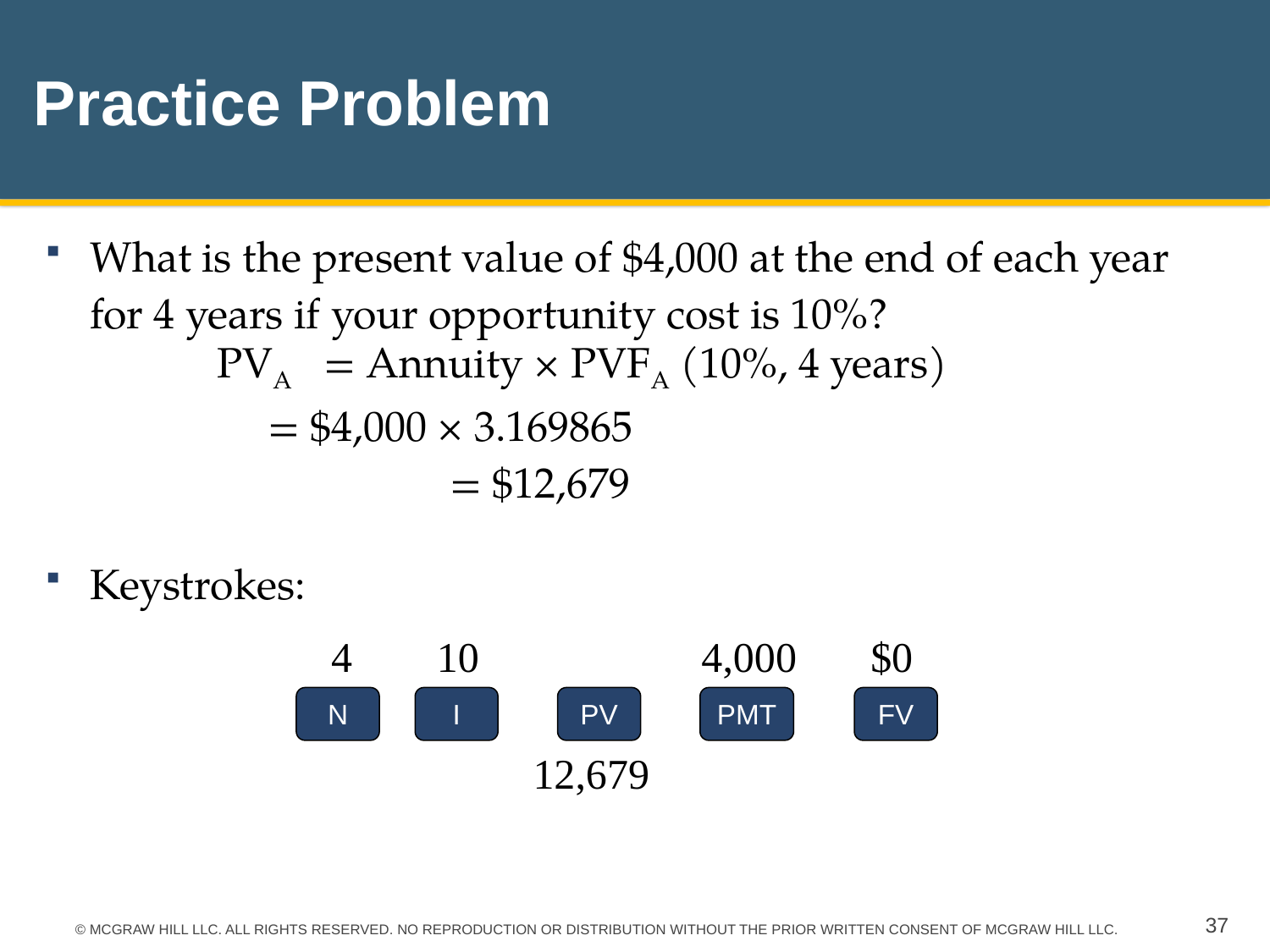

# Practice Problem
What is the present value of $4,000 at the end of each year for 4 years if your opportunity cost is 10%?
		PVA   = Annuity × PVFA (10%, 4 years)
                     = $4,000 × 3.169865                                                                	          = $12,679

Keystrokes:
   4        10 		  4,000       $0
N

I

PV

PMT

FV

	             12,679
© MCGRAW HILL LLC. ALL RIGHTS RESERVED. NO REPRODUCTION OR DISTRIBUTION WITHOUT THE PRIOR WRITTEN CONSENT OF MCGRAW HILL LLC.
37